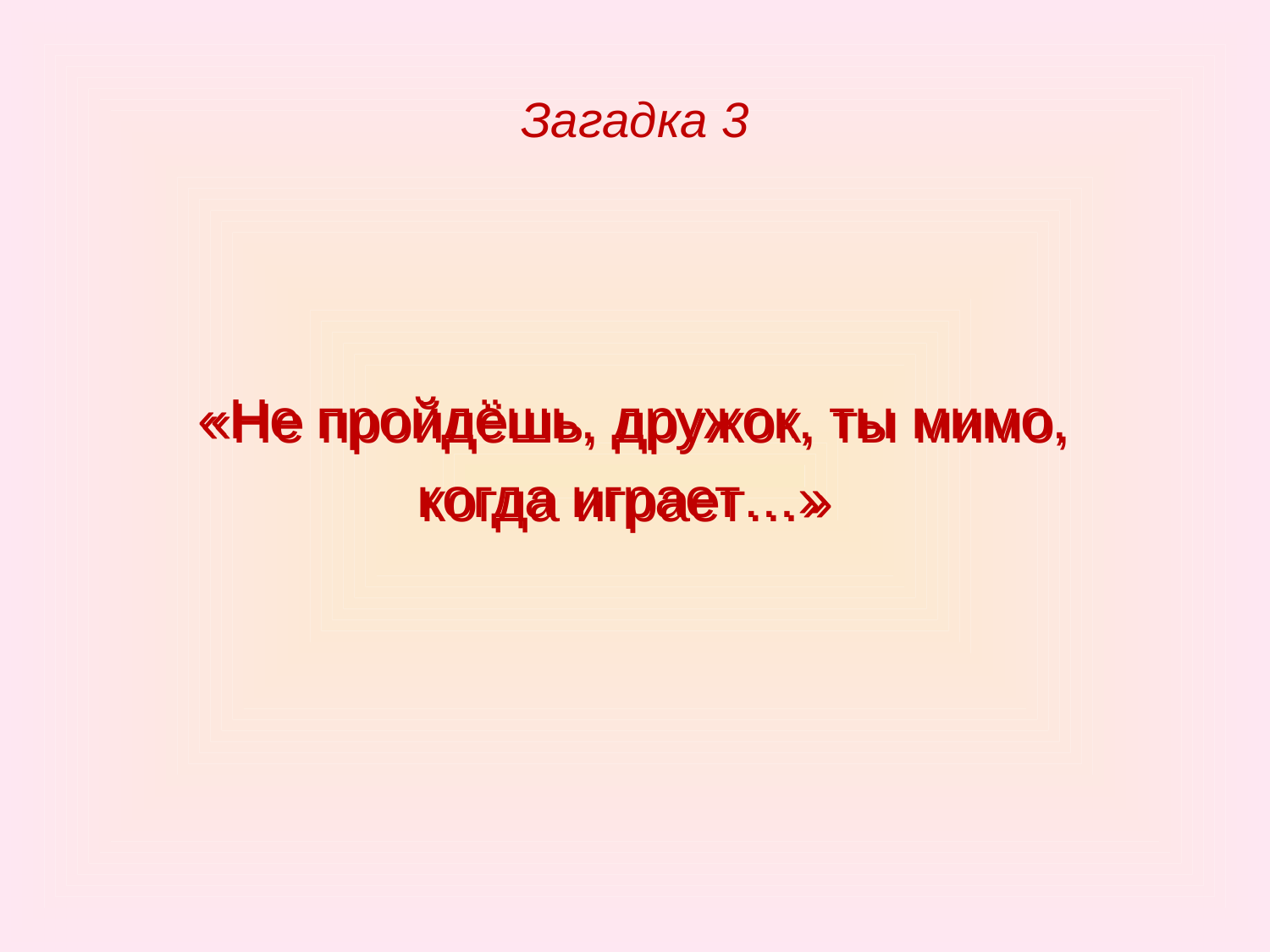

# Загадка 3

        «Не пройдёшь, дружок, ты мимо,
                      когда играет…»

        «Не пройдёшь, дружок, ты мимо,
                      когда играет…»